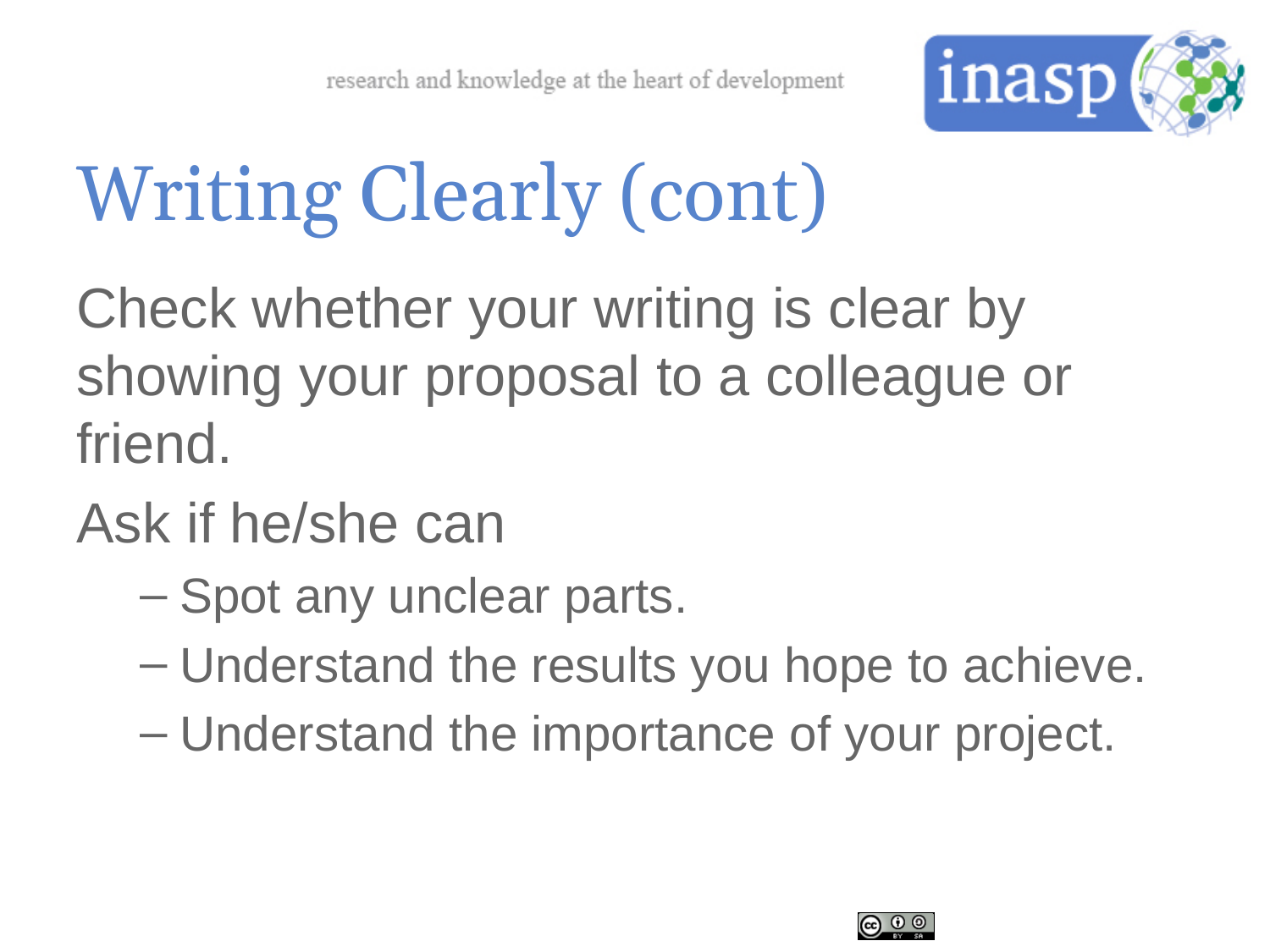

# Writing Clearly (cont)
Check whether your writing is clear by showing your proposal to a colleague or friend.
Ask if he/she can
Spot any unclear parts.
Understand the results you hope to achieve.
Understand the importance of your project.